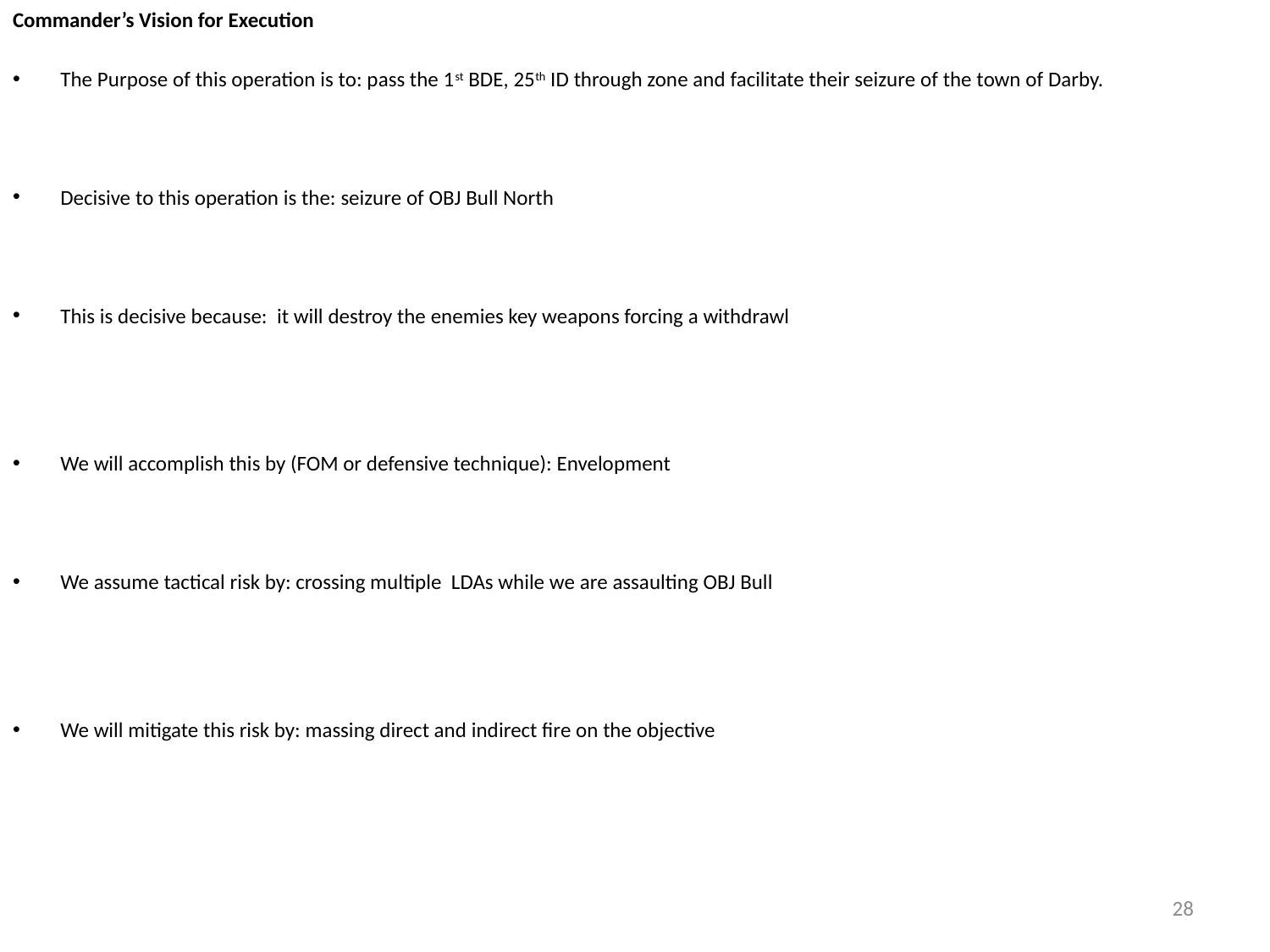

Commander’s Vision for Execution

The Purpose of this operation is to: pass the 1st BDE, 25th ID through zone and facilitate their seizure of the town of Darby.

Decisive to this operation is the: seizure of OBJ Bull North

This is decisive because:  it will destroy the enemies key weapons forcing a withdrawl

We will accomplish this by (FOM or defensive technique): Envelopment

We assume tactical risk by: crossing multiple  LDAs while we are assaulting OBJ Bull

We will mitigate this risk by: massing direct and indirect fire on the objective

28